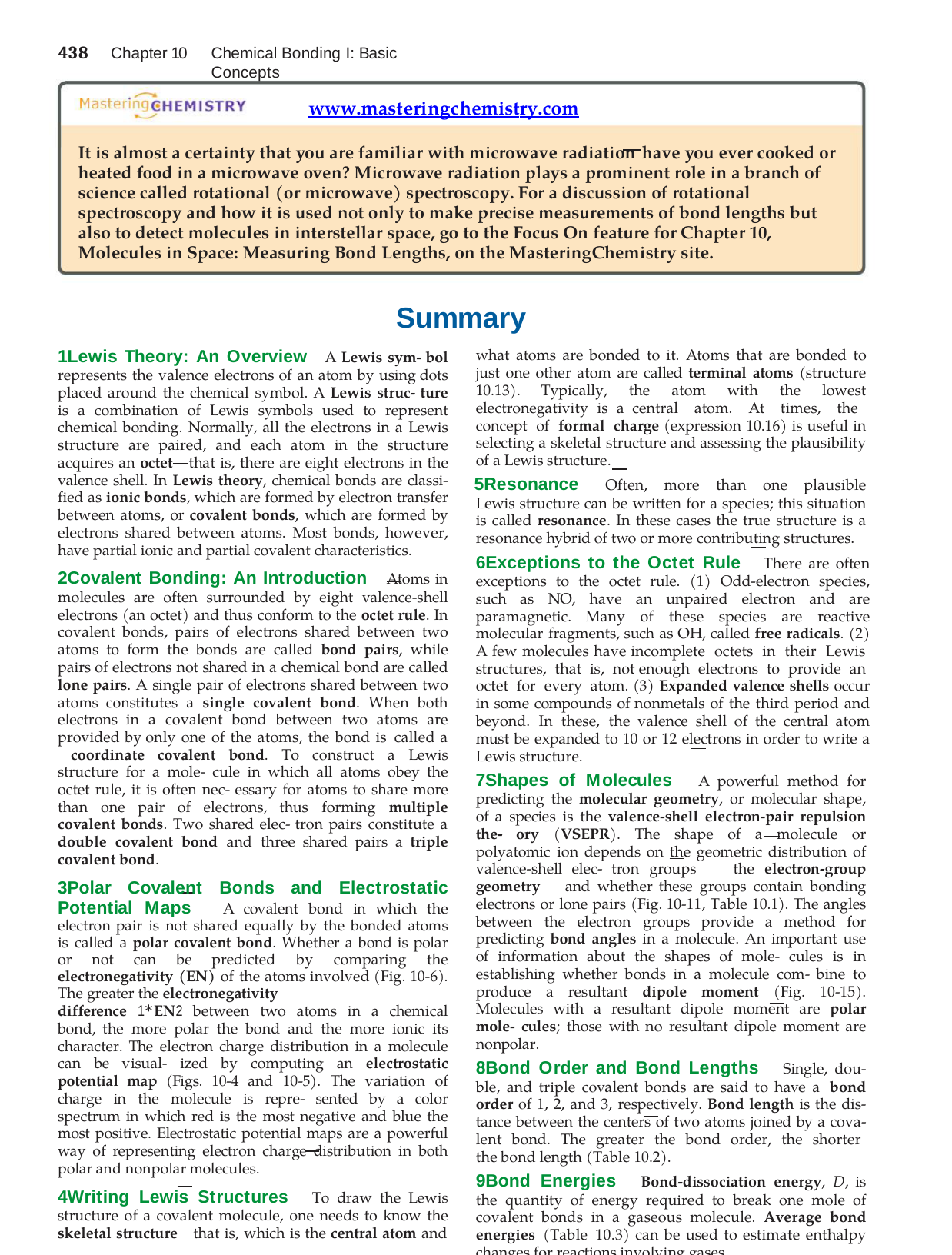

438	Chapter 10
Chemical Bonding I: Basic Concepts
www.masteringchemistry.com

It is almost a certainty that you are familiar with microwave radiation	have you ever cooked or heated food in a microwave oven? Microwave radiation plays a prominent role in a branch of science called rotational (or microwave) spectroscopy. For a discussion of rotational spectroscopy and how it is used not only to make precise measurements of bond lengths but also to detect molecules in interstellar space, go to the Focus On feature for Chapter 10, Molecules in Space: Measuring Bond Lengths, on the MasteringChemistry site.

Summary

Lewis Theory: An Overview   A Lewis sym- bol represents the valence electrons of an atom by using dots placed around the chemical symbol. A Lewis struc- ture is a combination of Lewis symbols used to represent chemical bonding. Normally, all the electrons in a Lewis structure  are  paired,  and  each  atom  in  the  structure acquires an octet    that is, there are eight electrons in the valence shell. In Lewis theory, chemical bonds are classi- fied as ionic bonds, which are formed by electron transfer between atoms, or covalent bonds, which are formed by electrons shared between atoms. Most bonds, however, have partial ionic and partial covalent characteristics.
Covalent Bonding: An Introduction   Atoms in molecules are often surrounded by eight valence-shell electrons (an octet) and thus conform to the octet rule. In covalent bonds, pairs of electrons shared between two atoms to form the bonds are called bond pairs, while pairs of electrons not shared in a chemical bond are called lone pairs. A single pair of electrons shared between two atoms constitutes a single covalent bond. When both electrons in a covalent bond between two atoms are provided by only one of the atoms, the bond is  called a  coordinate covalent bond. To construct a Lewis structure for a mole- cule in which all atoms obey the octet rule, it is often nec- essary for atoms to share more than one pair of electrons, thus forming multiple covalent bonds. Two shared elec- tron pairs constitute a double covalent bond and three shared pairs a triple covalent bond.
Polar  Covalent  Bonds  and  Electrostatic Potential Maps   A covalent bond in which the electron pair is not shared equally by the bonded atoms is called a polar covalent bond. Whether a bond is polar or not can be predicted by comparing the electronegativity (EN) of the atoms involved (Fig. 10-6). The greater the electronegativity
difference 1*EN2 between two atoms in a chemical bond, the more polar the bond and the more ionic its character. The electron charge distribution in a molecule can be visual- ized by computing an electrostatic potential map (Figs. 10-4 and 10-5). The variation of charge in the molecule is repre- sented by a color spectrum in which red is the most negative and blue the most positive. Electrostatic potential maps are a powerful way of representing electron charge distribution in both polar and nonpolar molecules.
Writing Lewis Structures   To draw the Lewis structure of a covalent molecule, one needs to know the skeletal structure    that is, which is the central atom and
what atoms are bonded to it. Atoms that are bonded to just one other atom are called terminal atoms (structure 10.13). Typically, the atom with the lowest electronegativity is a central  atom.  At  times,  the  concept  of  formal  charge (expression 10.16) is useful in selecting a skeletal structure and assessing the plausibility of a Lewis structure.
Resonance   Often,  more  than  one  plausible Lewis structure can be written for a species; this situation is called resonance. In these cases the true structure is a resonance hybrid of two or more contributing structures.
Exceptions to the Octet Rule   There are often exceptions to the octet rule. (1) Odd-electron species, such as NO, have an unpaired electron and are paramagnetic. Many of these species are reactive molecular fragments, such as OH, called free radicals. (2) A few molecules have incomplete  octets  in  their  Lewis  structures,  that  is,  not enough  electrons  to  provide  an  octet  for  every  atom. (3) Expanded valence shells occur in some compounds of nonmetals of the third period and beyond. In these, the valence shell of the central atom must be expanded to 10 or 12 electrons in order to write a Lewis structure.
Shapes of Molecules   A powerful method for predicting the molecular geometry, or molecular shape, of a species is the valence-shell electron-pair repulsion the- ory (VSEPR). The shape of a molecule or polyatomic ion depends on the geometric distribution of valence-shell elec- tron groups    the electron-group geometry    and whether these groups contain bonding electrons or lone pairs (Fig. 10-11, Table 10.1). The angles between the electron groups provide a method for predicting bond angles in a molecule. An important use of information about the shapes of mole- cules is in establishing whether bonds in a molecule com- bine to produce a resultant dipole moment (Fig. 10-15). Molecules with a resultant dipole moment are polar mole- cules; those with no resultant dipole moment are nonpolar.
Bond Order and Bond Lengths   Single, dou- ble, and triple covalent bonds are said to have a  bond order of 1, 2, and 3, respectively. Bond length is the dis- tance between the centers of two atoms joined by a cova- lent  bond.  The  greater  the  bond  order,  the  shorter  the bond length (Table 10.2).
Bond Energies   Bond-dissociation energy, D, is the quantity of energy required to break one mole of covalent  bonds  in  a  gaseous  molecule.  Average  bond energies  (Table  10.3) can be used to estimate enthalpy changes for reactions involving gases.